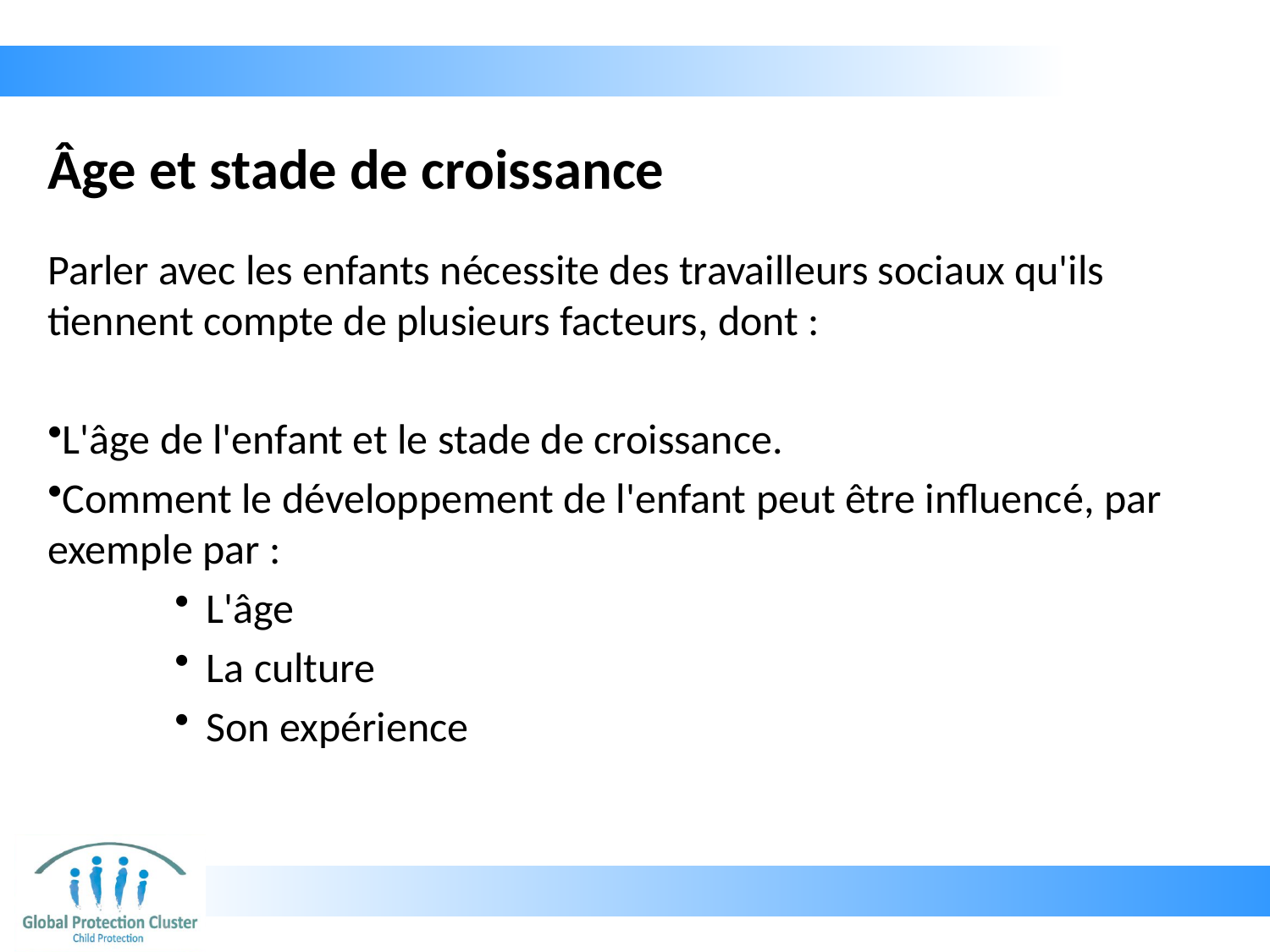

# Âge et stade de croissance
Parler avec les enfants nécessite des travailleurs sociaux qu'ils tiennent compte de plusieurs facteurs, dont :

L'âge de l'enfant et le stade de croissance.
Comment le développement de l'enfant peut être influencé, par exemple par :
L'âge
La culture
Son expérience